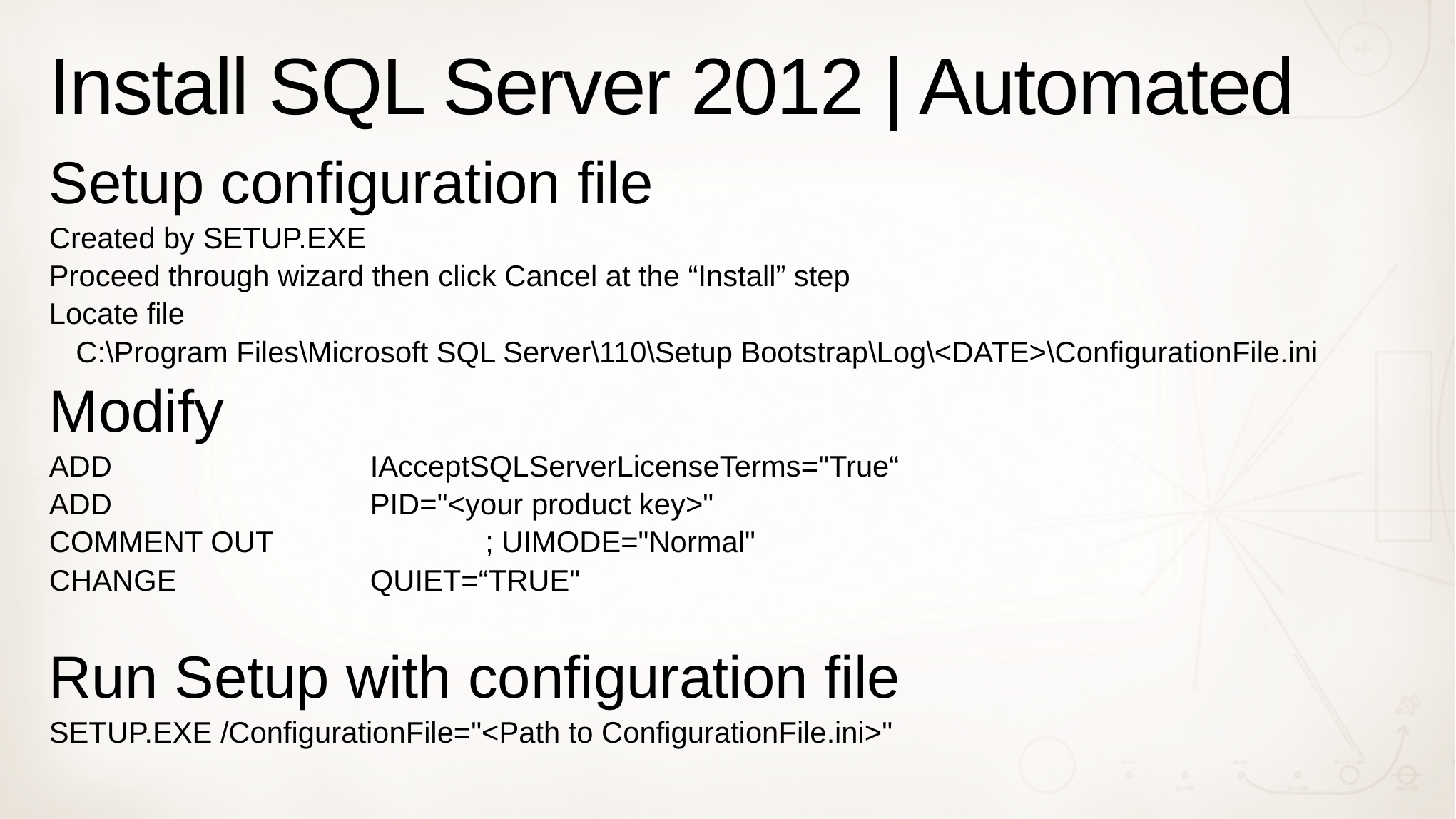

# Install SQL Server 2012 | Automated
Setup configuration file
Created by SETUP.EXE
Proceed through wizard then click Cancel at the “Install” step
Locate file
C:\Program Files\Microsoft SQL Server\110\Setup Bootstrap\Log\<DATE>\ConfigurationFile.ini
Modify
ADD			IAcceptSQLServerLicenseTerms="True“
ADD			PID="<your product key>"
COMMENT OUT		 ; UIMODE="Normal"
CHANGE		QUIET=“TRUE"

Run Setup with configuration file
SETUP.EXE /ConfigurationFile="<Path to ConfigurationFile.ini>"